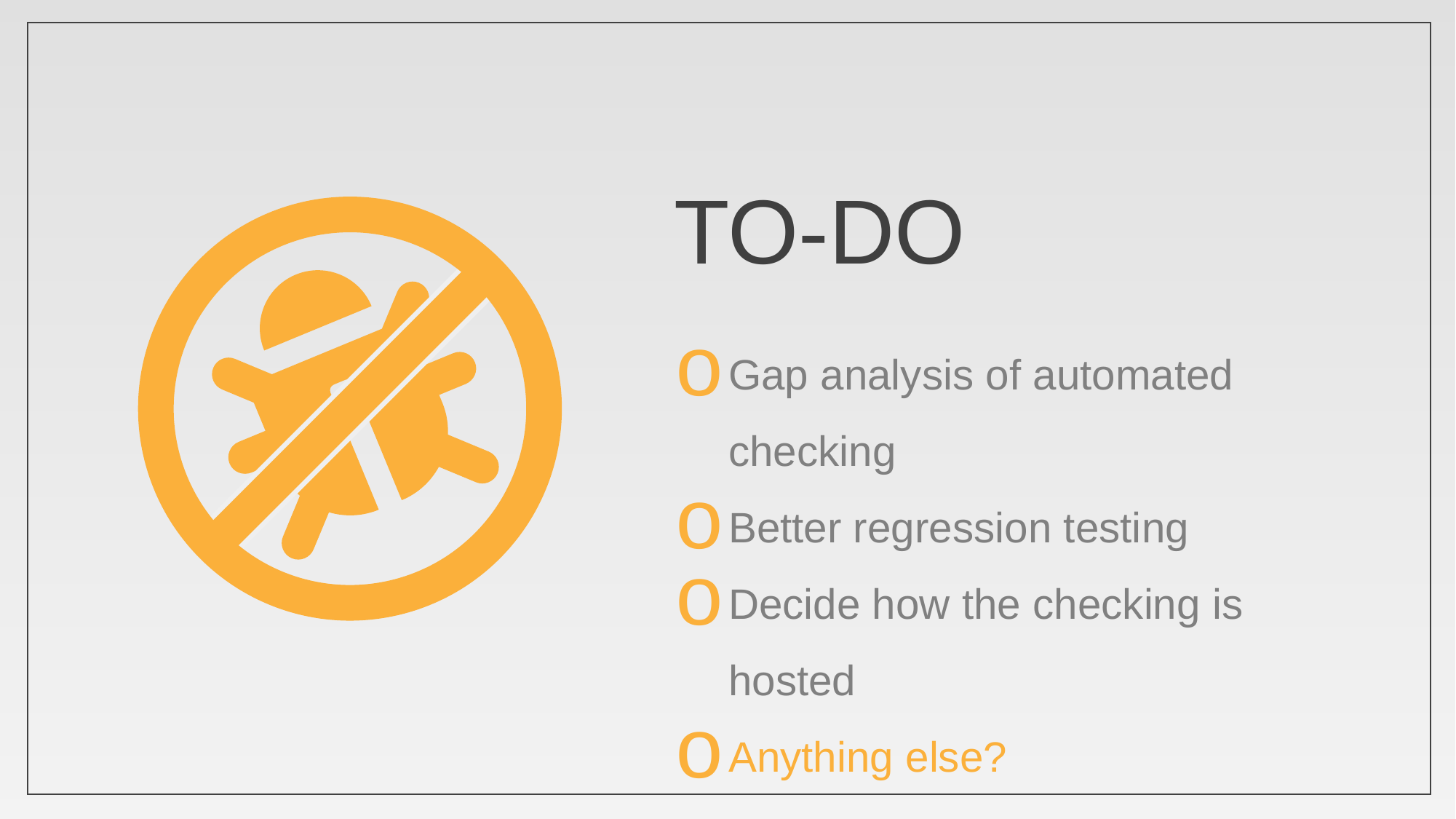

# TO-DO

Gap analysis of automated checking
Better regression testing
Decide how the checking is hosted
Anything else?